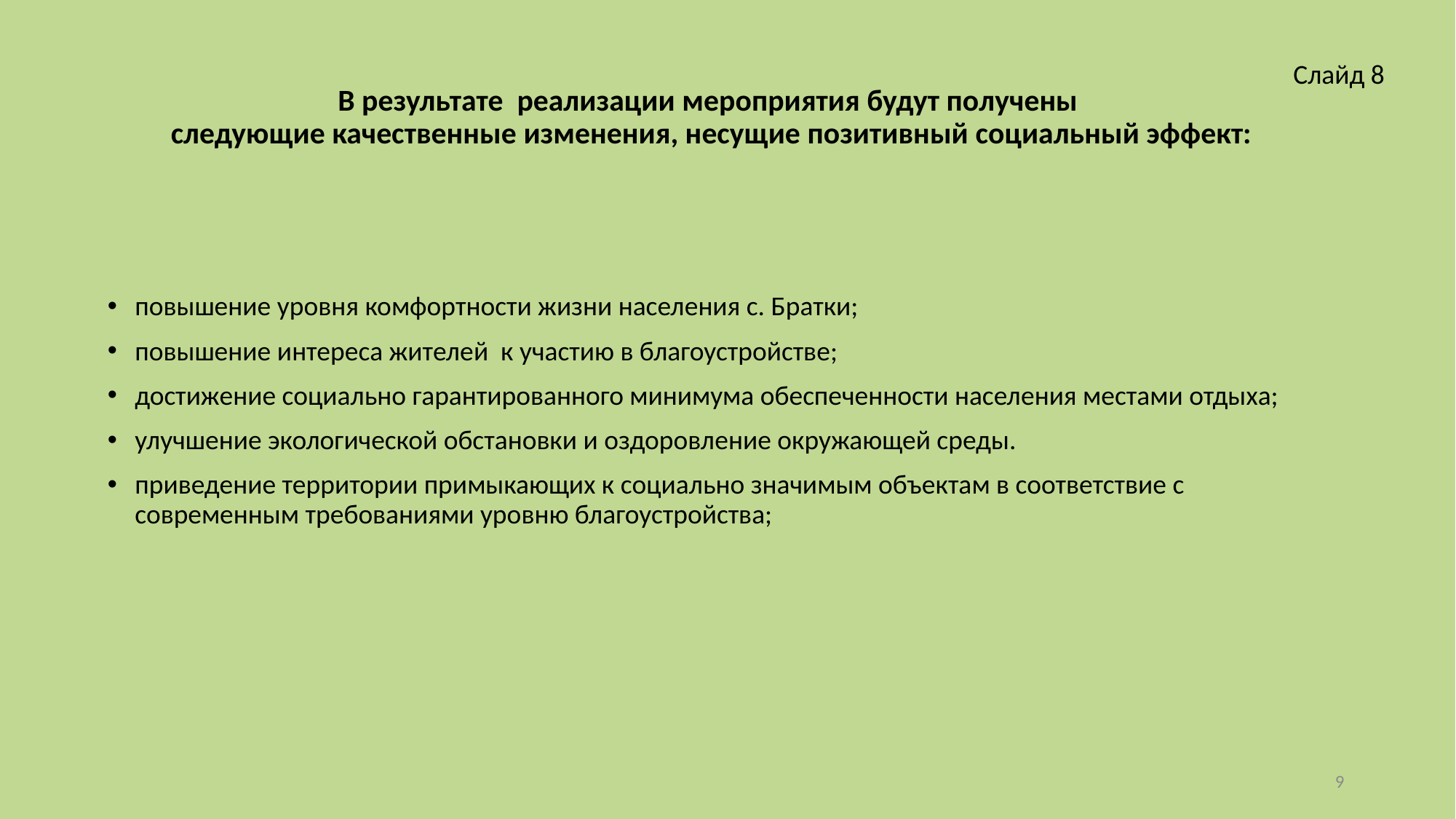

# В результате  реализации мероприятия будут получены следующие качественные изменения, несущие позитивный социальный эффект:
Слайд 8

повышение уровня комфортности жизни населения с. Братки;
повышение интереса жителей  к участию в благоустройстве;
достижение социально гарантированного минимума обеспеченности населения местами отдыха;
улучшение экологической обстановки и оздоровление окружающей среды.
приведение территории примыкающих к социально значимым объектам в соответствие с современным требованиями уровню благоустройства;

9